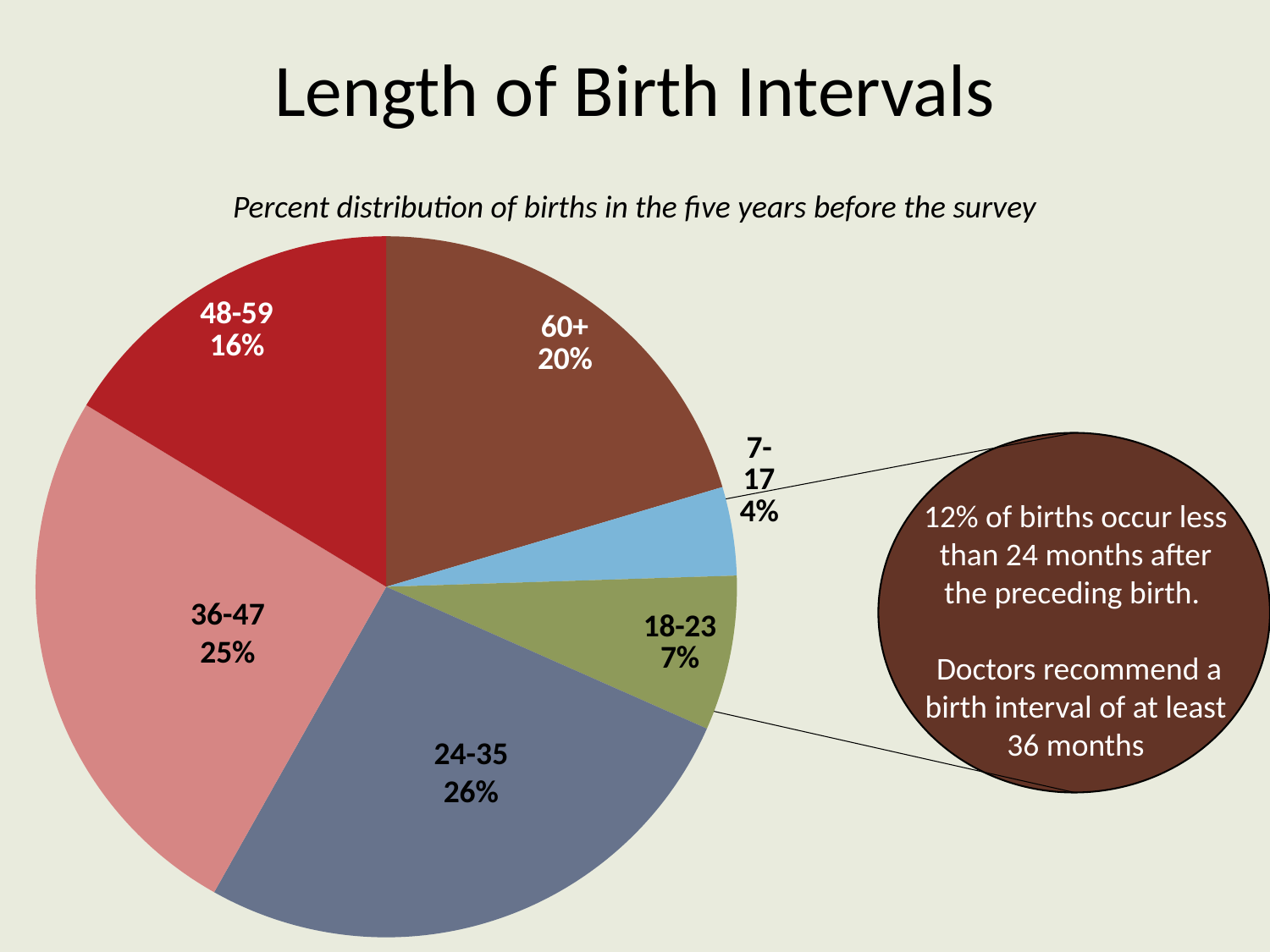

# Length of Birth Intervals
Percent distribution of births in the five years before the survey

### Chart

| Category | Sales |
|---|---|
| 60+ | 20.0 |
| 7-17 | 4.0 |
| 18-23 | 7.0 |
| 24-35 | 26.0 |
| 36-47 | 25.0 |
| 48-59 | 16.0 |
12% of births occur less than 24 months after the preceding birth.
 Doctors recommend a birth interval of at least 36 months
36-47
25%
24-35
26%